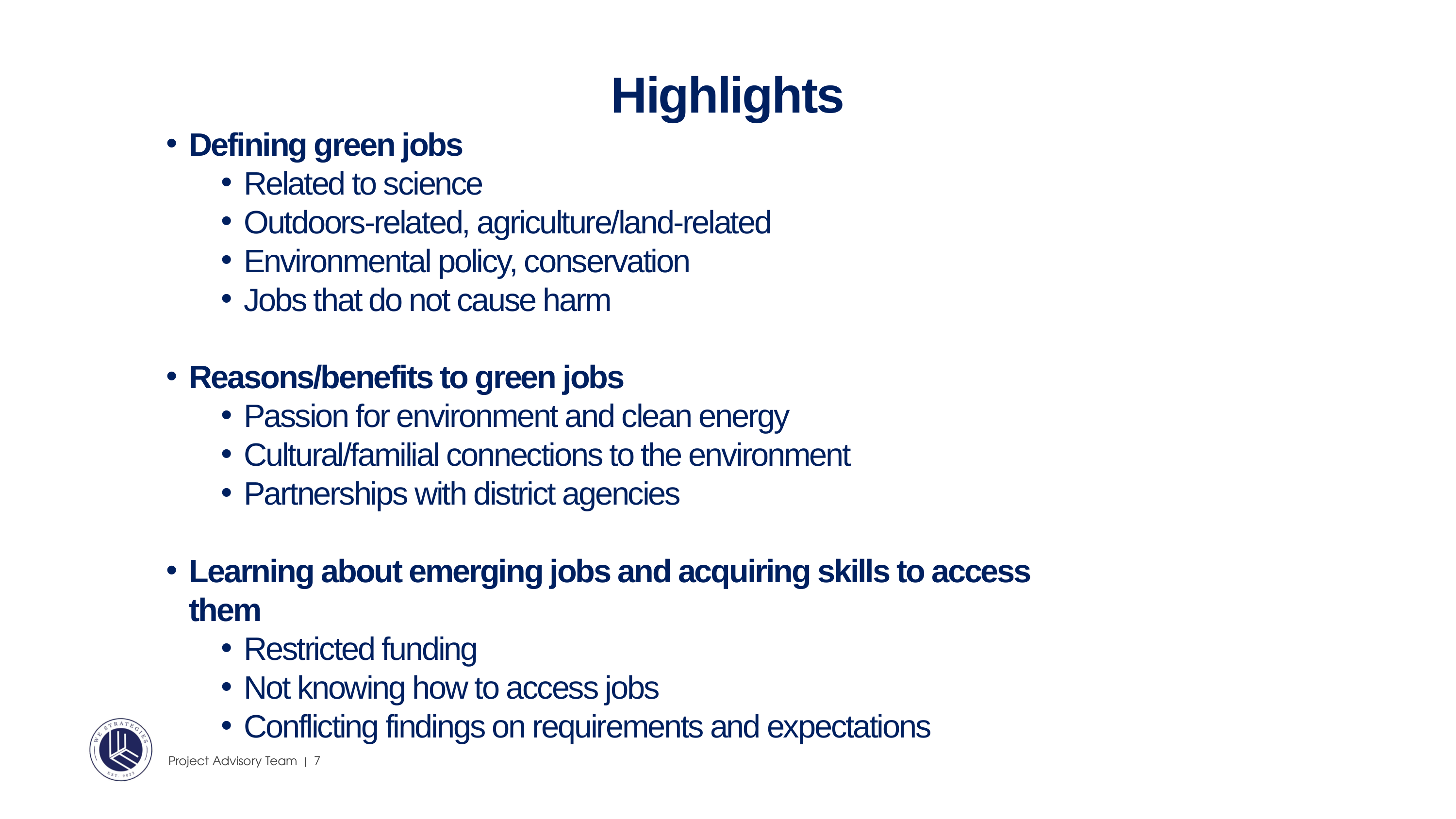

Highlights
Defining green jobs
Related to science
Outdoors-related, agriculture/land-related
Environmental policy, conservation
Jobs that do not cause harm

Reasons/benefits to green jobs
Passion for environment and clean energy
Cultural/familial connections to the environment
Partnerships with district agencies

Learning about emerging jobs and acquiring skills to access them
Restricted funding
Not knowing how to access jobs
Conflicting findings on requirements and expectations